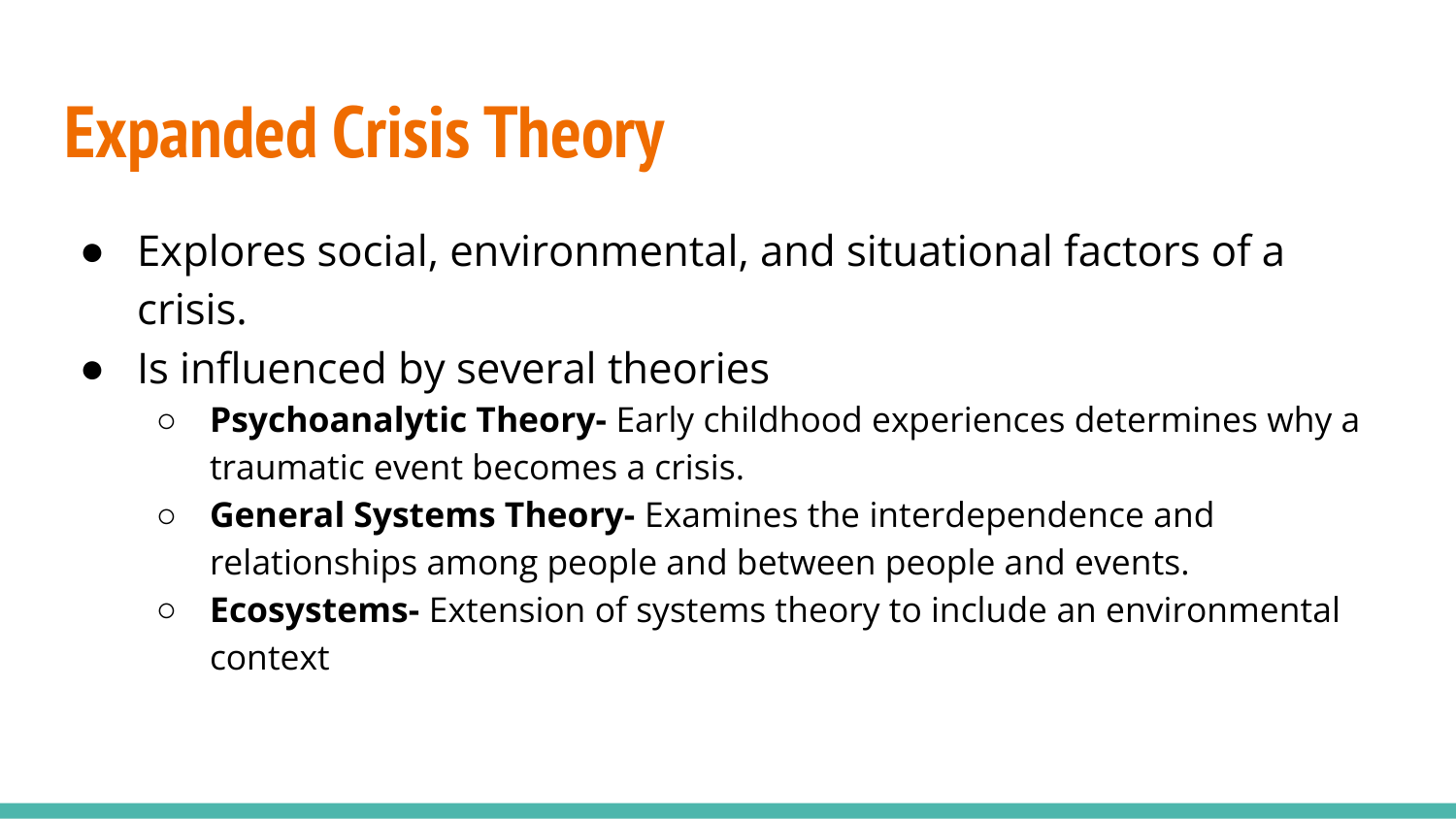

# Expanded Crisis Theory
Explores social, environmental, and situational factors of a crisis.
Is influenced by several theories
Psychoanalytic Theory- Early childhood experiences determines why a traumatic event becomes a crisis.
General Systems Theory- Examines the interdependence and relationships among people and between people and events.
Ecosystems- Extension of systems theory to include an environmental context